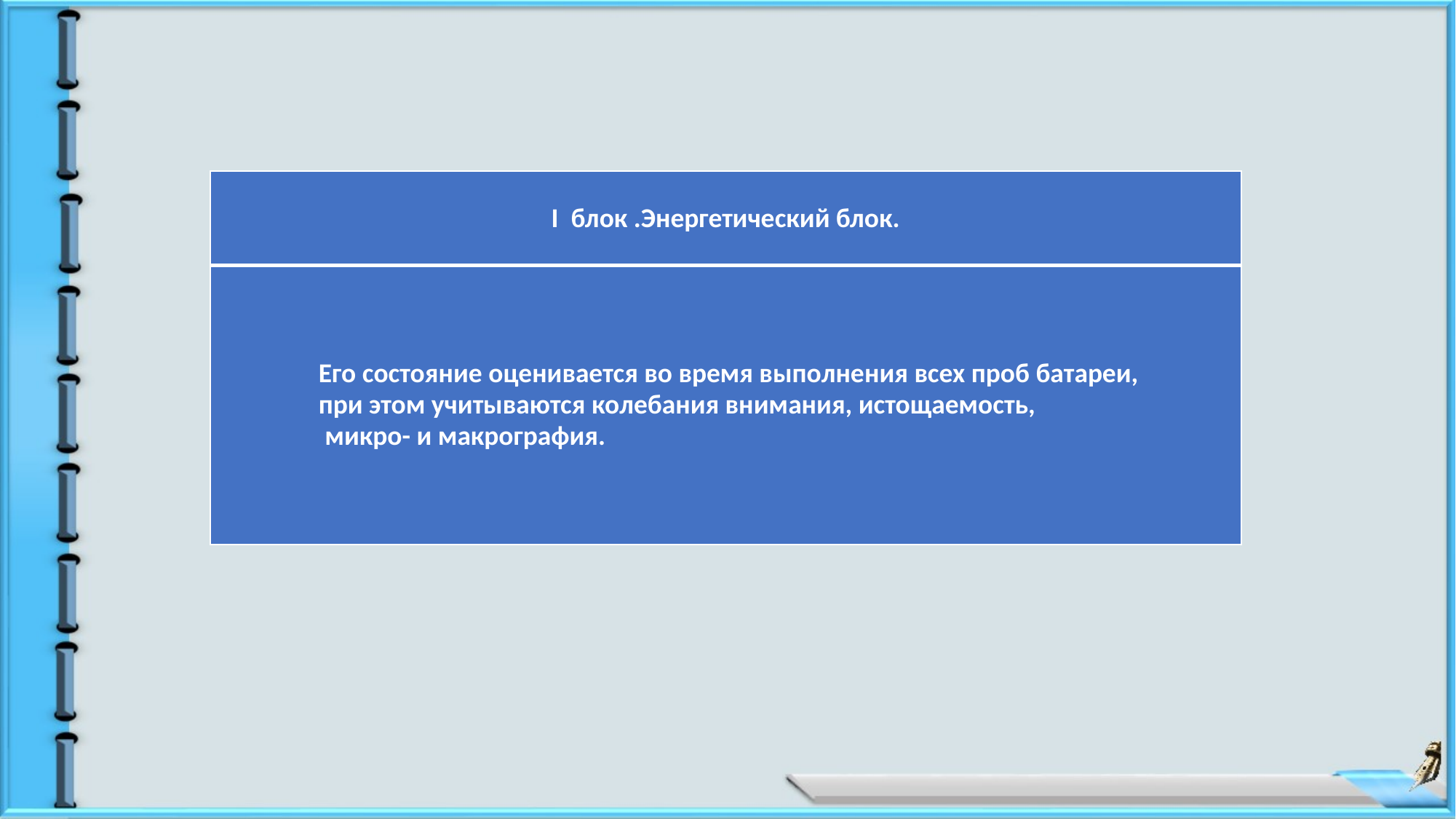

| I блок .Энергетический блок. |
| --- |
| Его состояние оценивается во время выполнения всех проб батареи, при этом учитываются колебания внимания, истощаемость, микро- и макрография. |